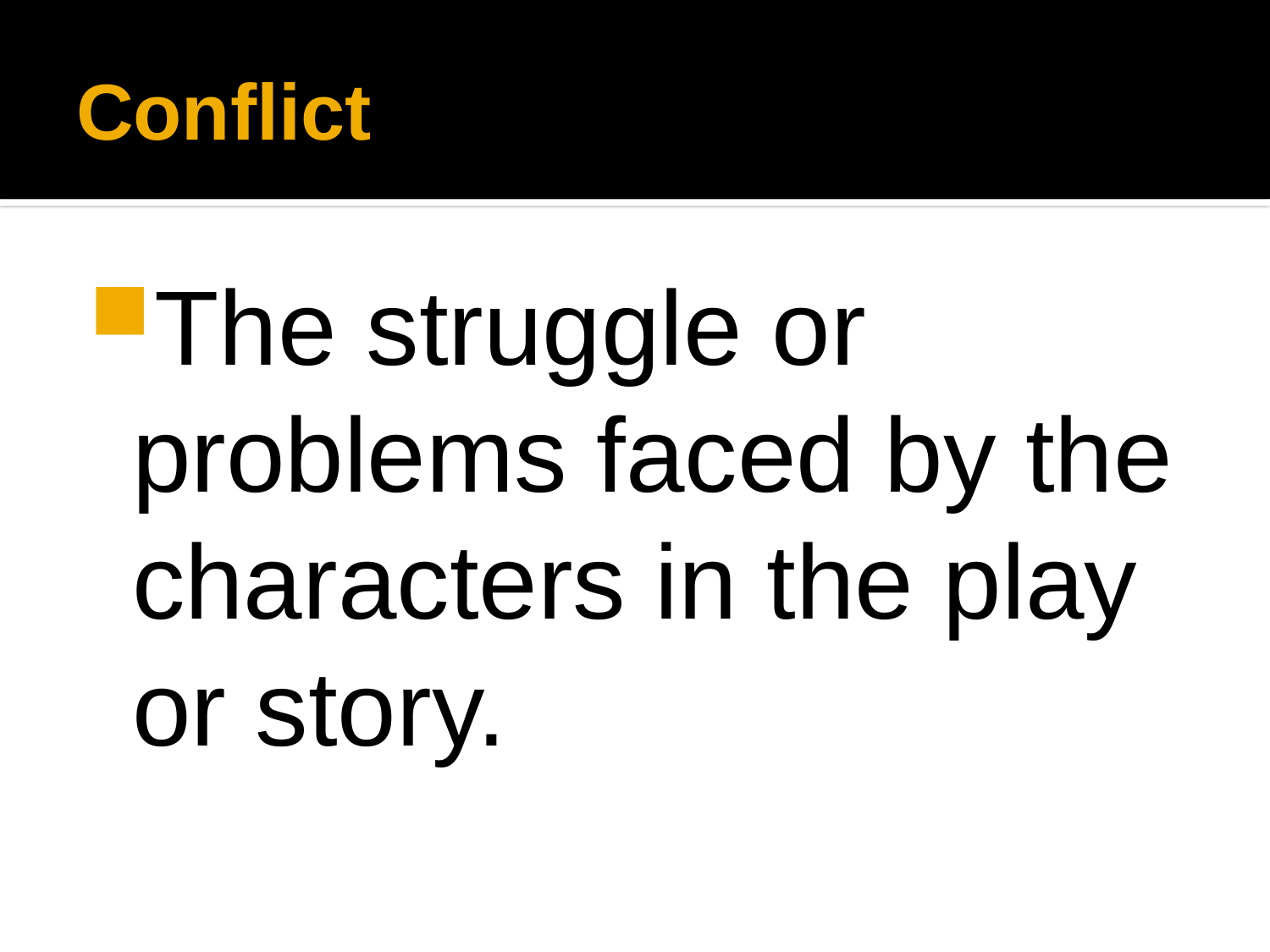

# Conflict
The struggle or problems faced by the characters in the play or story.